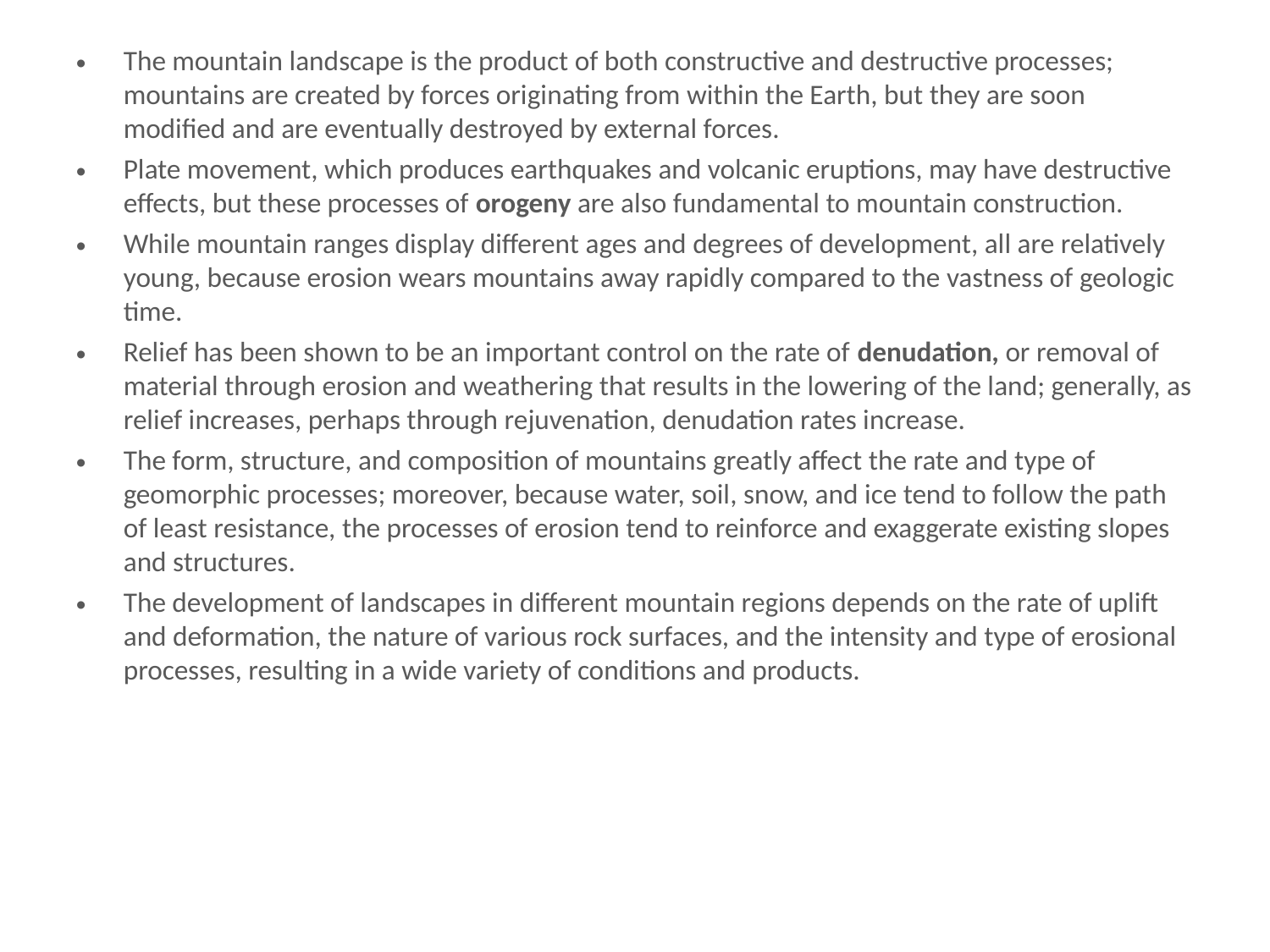

# The mountain landscape is the product of both constructive and destructive pr...
The mountain landscape is the product of both constructive and destructive processes; mountains are created by forces originating from within the Earth, but they are soon modified and are eventually destroyed by external forces.
Plate movement, which produces earthquakes and volcanic eruptions, may have destructive effects, but these processes of orogeny are also fundamental to mountain construction.
While mountain ranges display different ages and degrees of development, all are relatively young, because erosion wears mountains away rapidly compared to the vastness of geologic time.
Relief has been shown to be an important control on the rate of denudation, or removal of material through erosion and weathering that results in the lowering of the land; generally, as relief increases, perhaps through rejuvenation, denudation rates increase.
The form, structure, and composition of mountains greatly affect the rate and type of geomorphic processes; moreover, because water, soil, snow, and ice tend to follow the path of least resistance, the processes of erosion tend to reinforce and exaggerate existing slopes and structures.
The development of landscapes in different mountain regions depends on the rate of uplift and deformation, the nature of various rock surfaces, and the intensity and type of erosional processes, resulting in a wide variety of conditions and products.